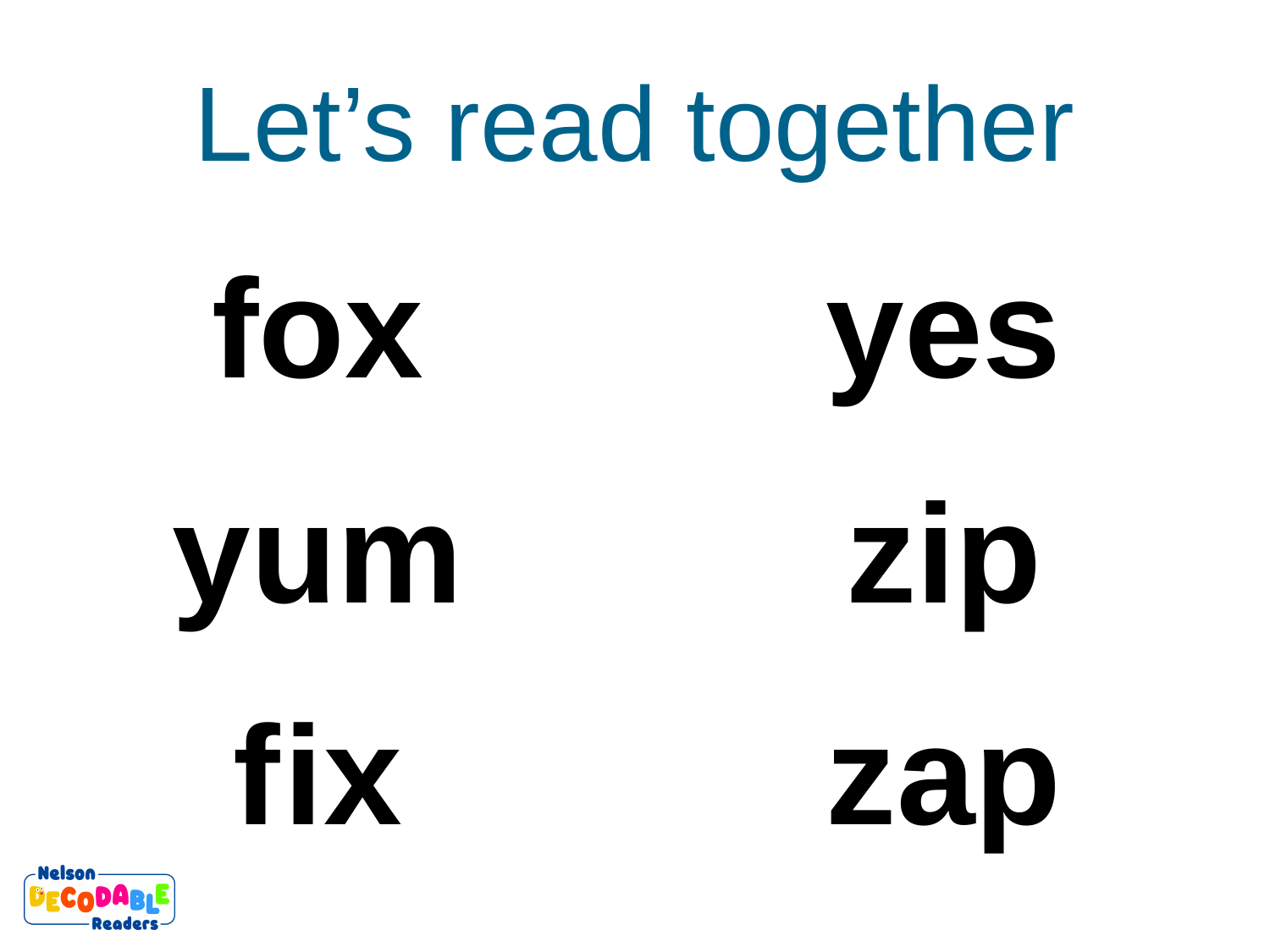

Let’s read together
fox
yes
yum
zip
zap
f ix